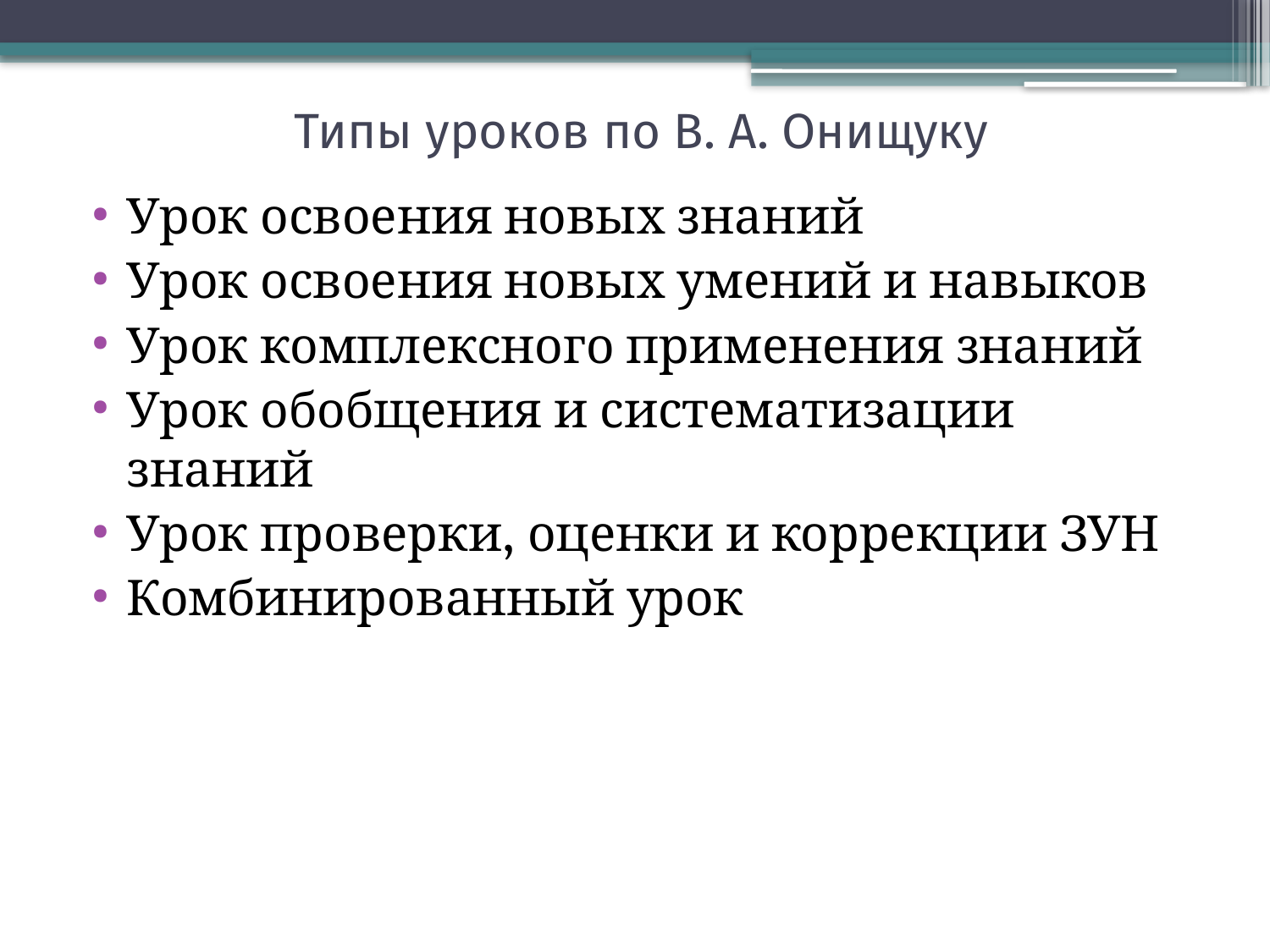

# Типы уроков по В. А. Онищуку
Урок освоения новых знаний
Урок освоения новых умений и навыков
Урок комплексного применения знаний
Урок обобщения и систематизации знаний
Урок проверки, оценки и коррекции ЗУН
Комбинированный урок